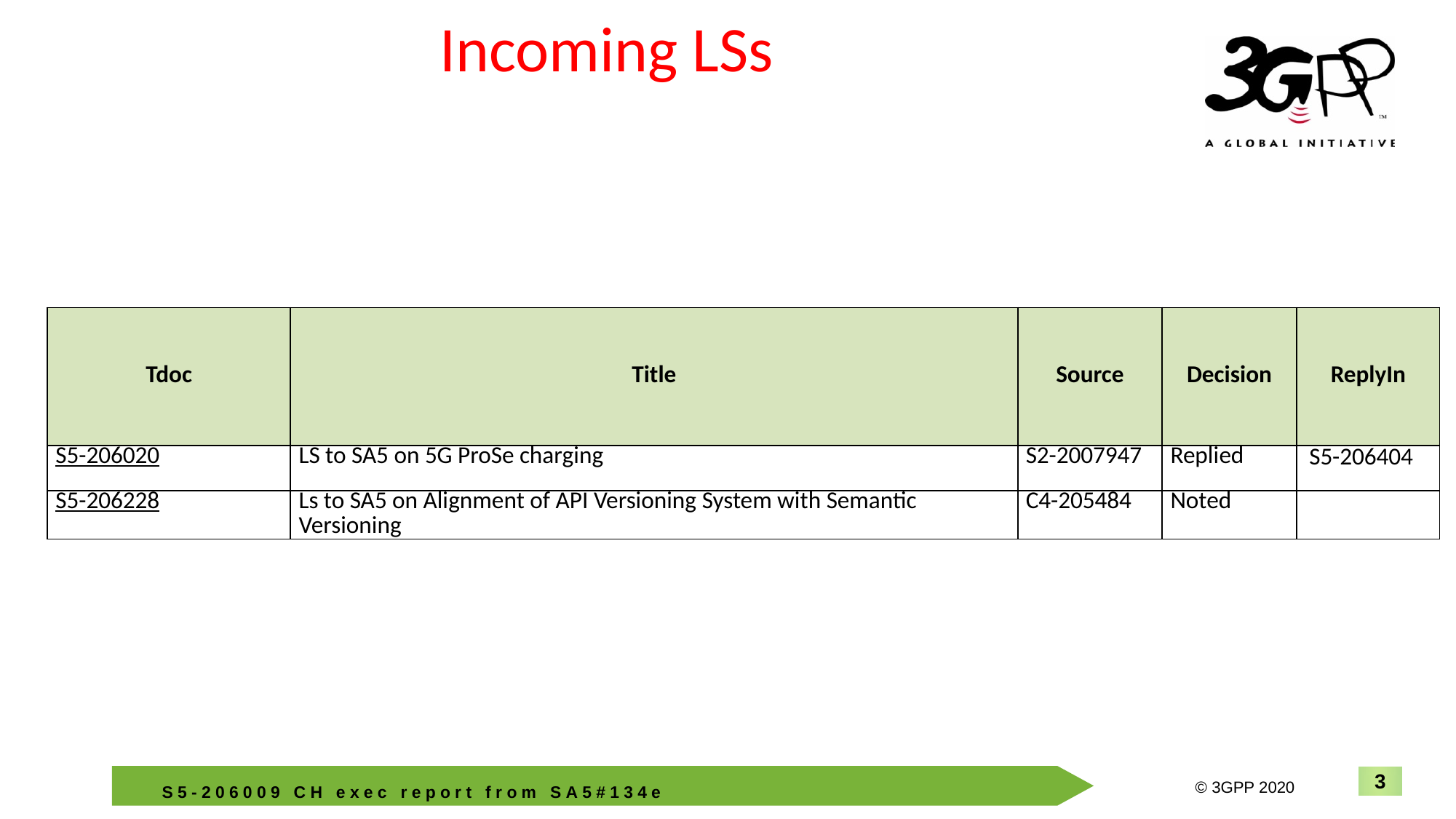

# Incoming LSs
| Tdoc | Title | Source | Decision | ReplyIn |
| --- | --- | --- | --- | --- |
| S5-206020 | LS to SA5 on 5G ProSe charging | S2-2007947 | Replied | S5-206404 |
| S5-206228 | Ls to SA5 on Alignment of API Versioning System with Semantic Versioning | C4-205484 | Noted |  |